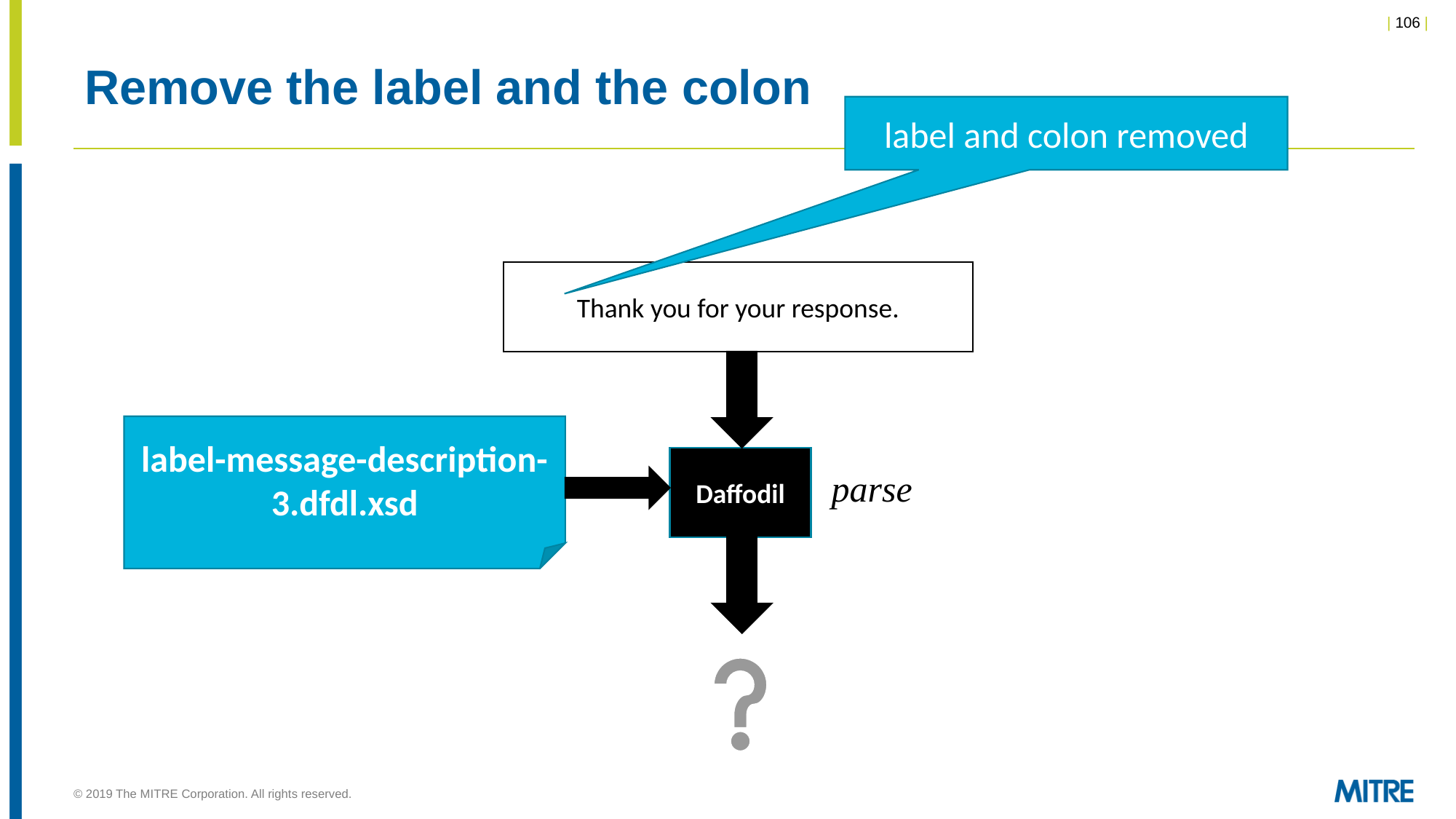

# Remove the label and the colon
label and colon removed
Thank you for your response.

label-message-description-3.dfdl.xsd
Daffodil
parse

© 2019 The MITRE Corporation. All rights reserved.